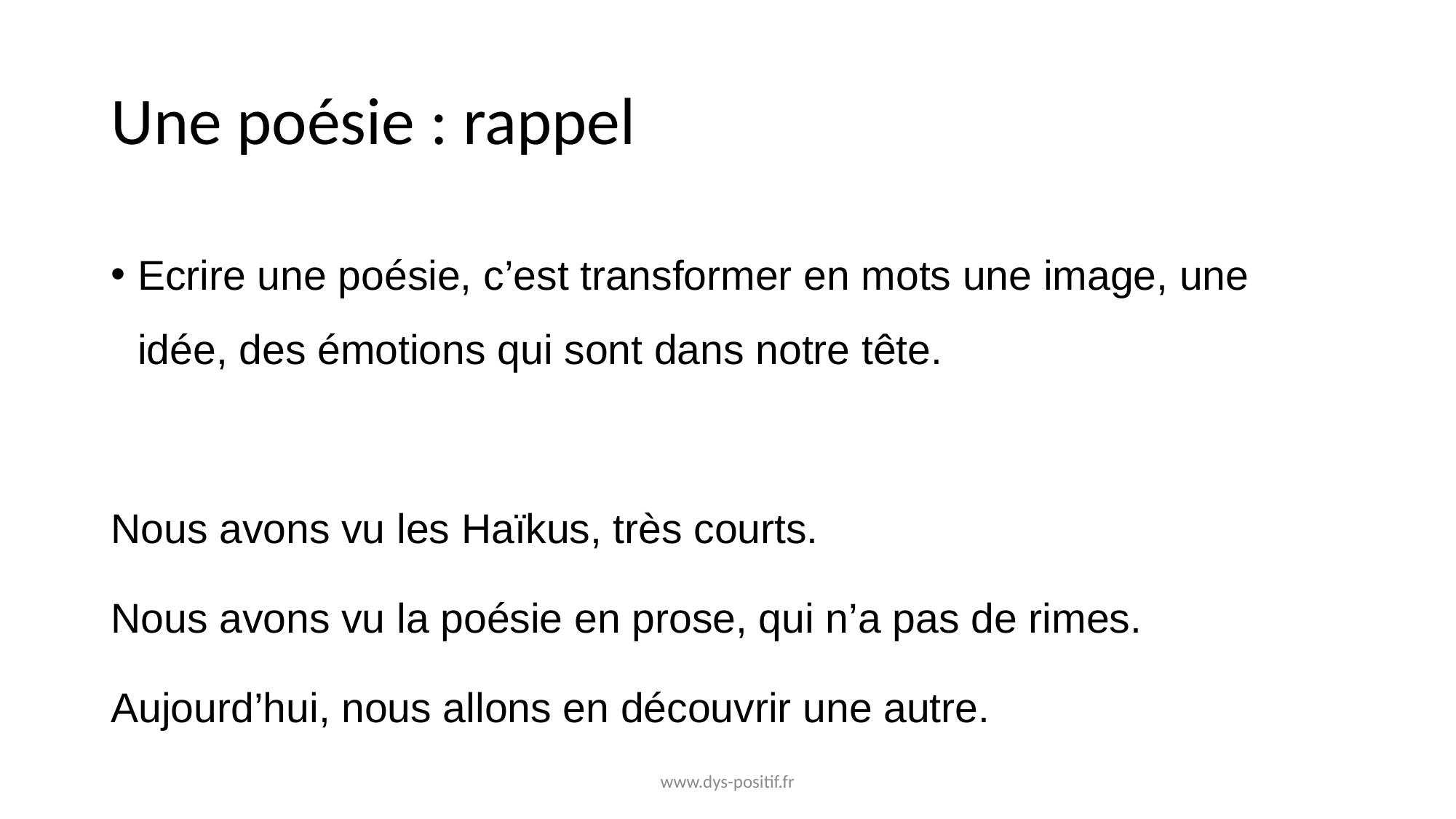

# Une poésie : rappel
Ecrire une poésie, c’est transformer en mots une image, une idée, des émotions qui sont dans notre tête.

Nous avons vu les Haïkus, très courts.
Nous avons vu la poésie en prose, qui n’a pas de rimes.
Aujourd’hui, nous allons en découvrir une autre.

www.dys-positif.fr